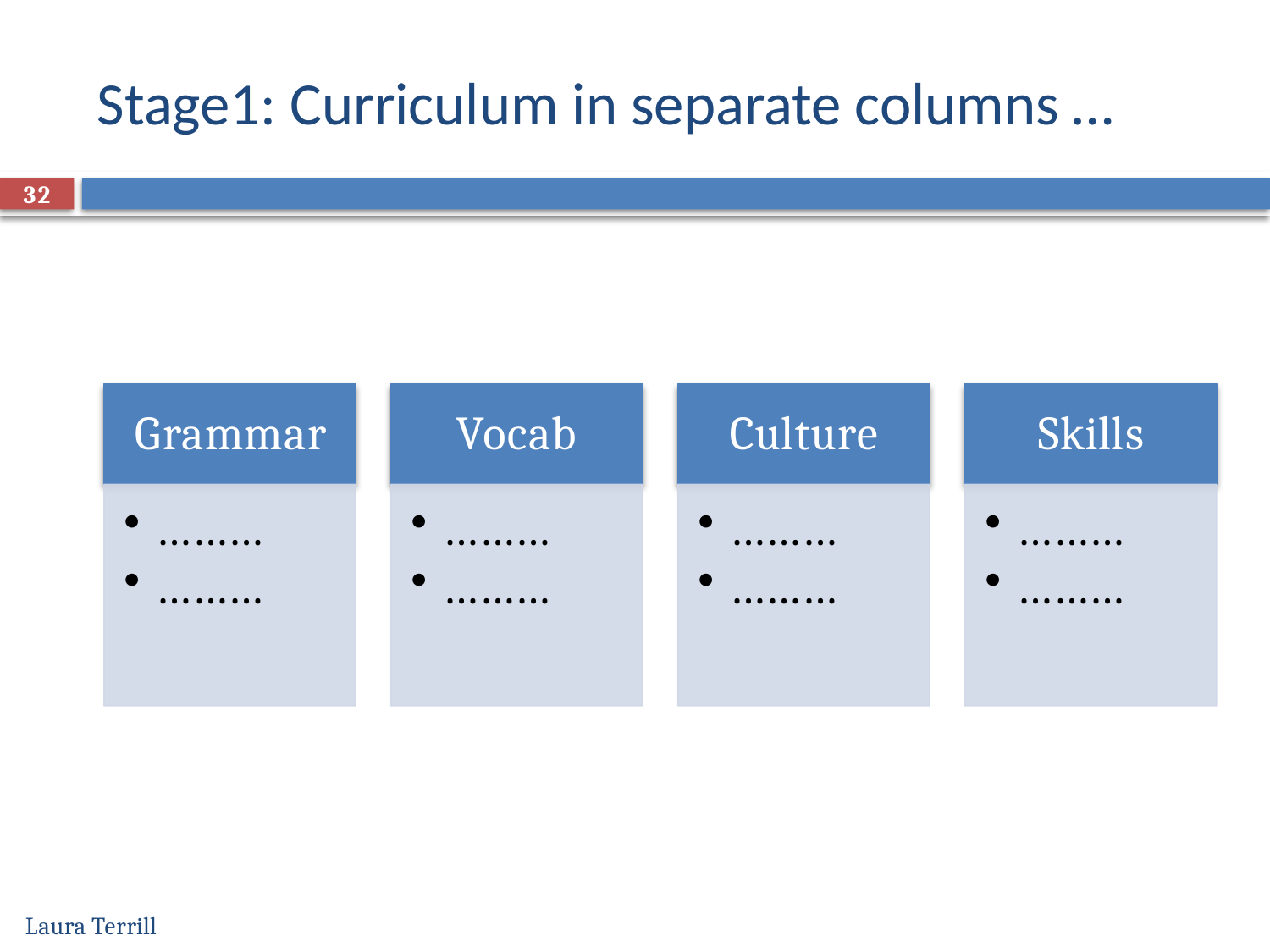

# Stage1: Curriculum in separate columns …
32
Grammar
………
………
Vocab
………
………
Culture
………
………

Skills
………
………

Laura Terrill